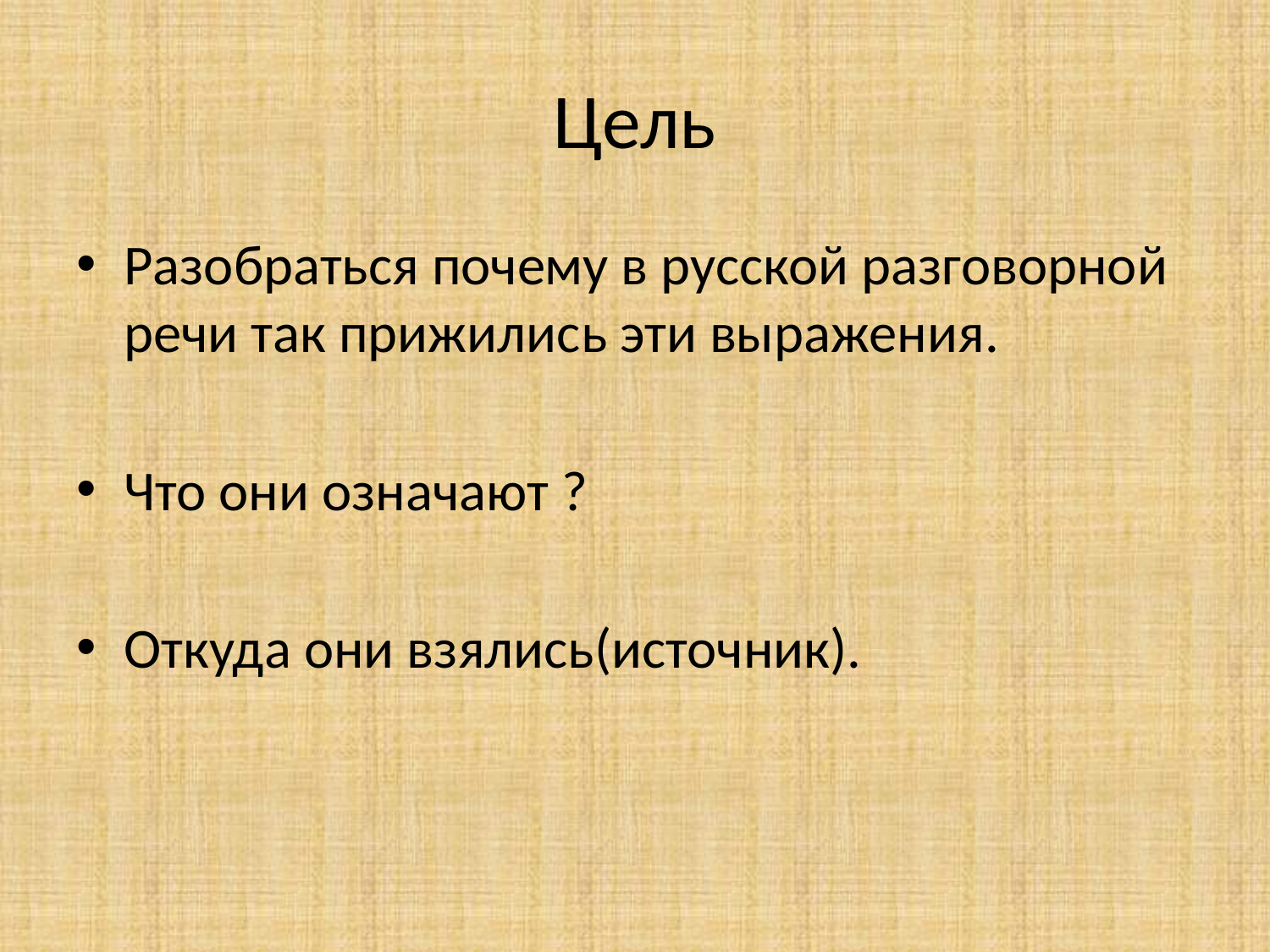

# Цель
Разобраться почему в русской разговорной речи так прижились эти выражения.

Что они означают ?

Откуда они взялись(источник).